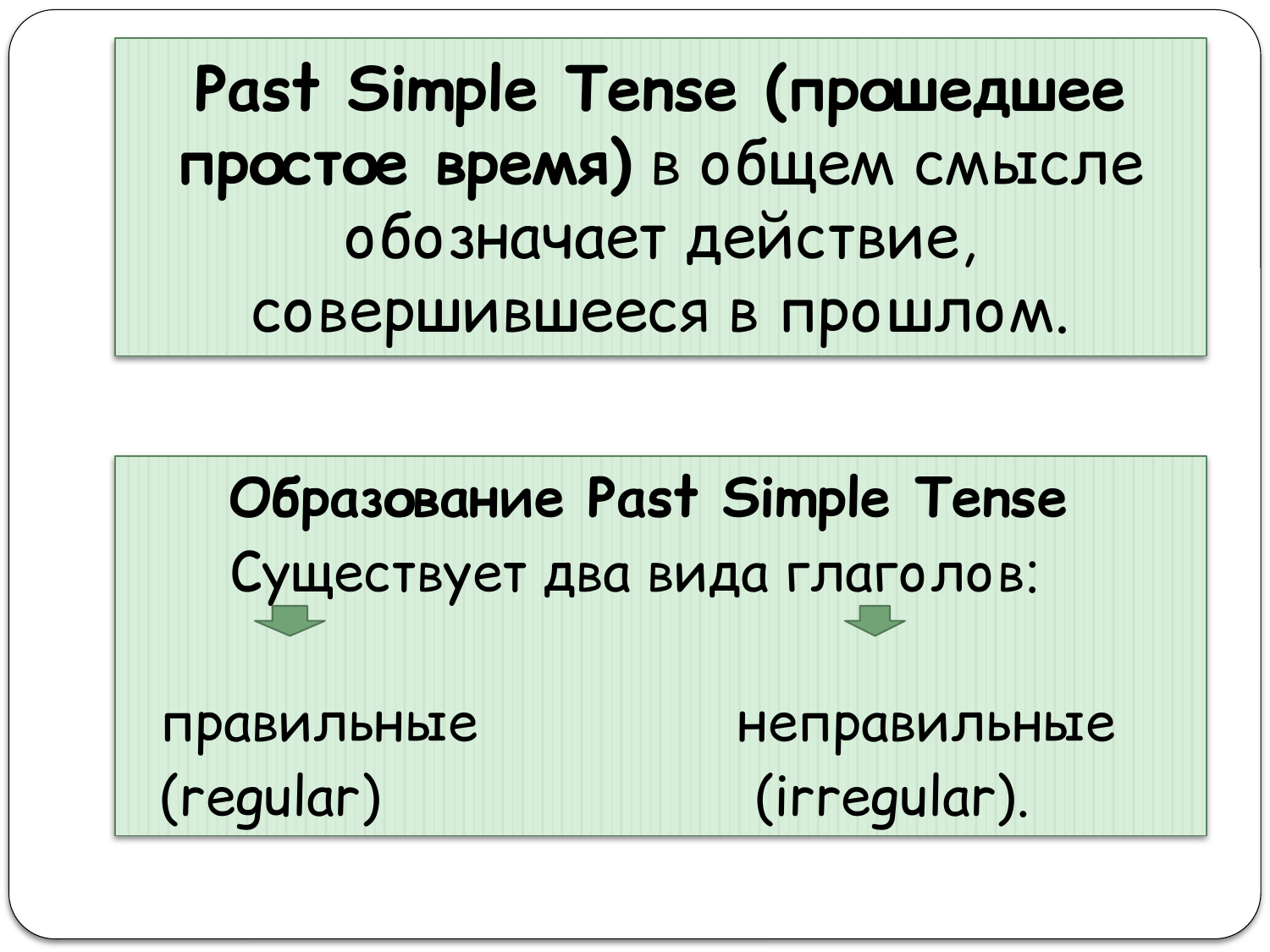

# Past Simple Tense (прошедшее простое время) в общем смысле обозначает действие, совершившееся в прошлом.
Образование Past Simple Tense
Существует два вида глаголов:

  правильные                неправильные
  (regular)                       (irregular).